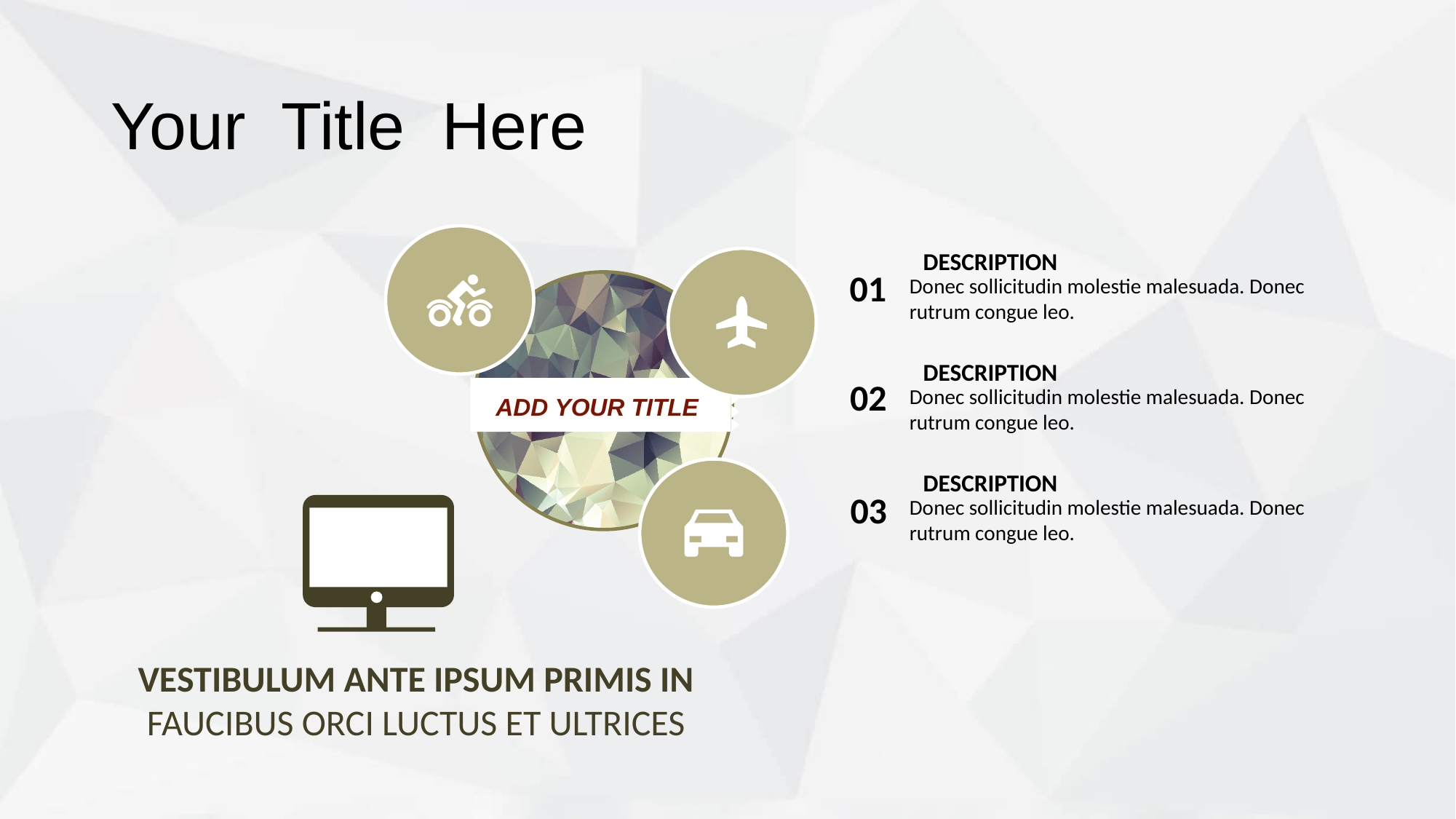

Your  Title  Here

DESCRIPTION

01
Donec sollicitudin molestie malesuada. Donec rutrum congue leo.

DESCRIPTION
02

Donec sollicitudin molestie malesuada. Donec rutrum congue leo.
ADD YOUR TITLE

DESCRIPTION
03
Donec sollicitudin molestie malesuada. Donec rutrum congue leo.

VESTIBULUM ANTE IPSUM PRIMIS IN FAUCIBUS ORCI LUCTUS ET ULTRICES